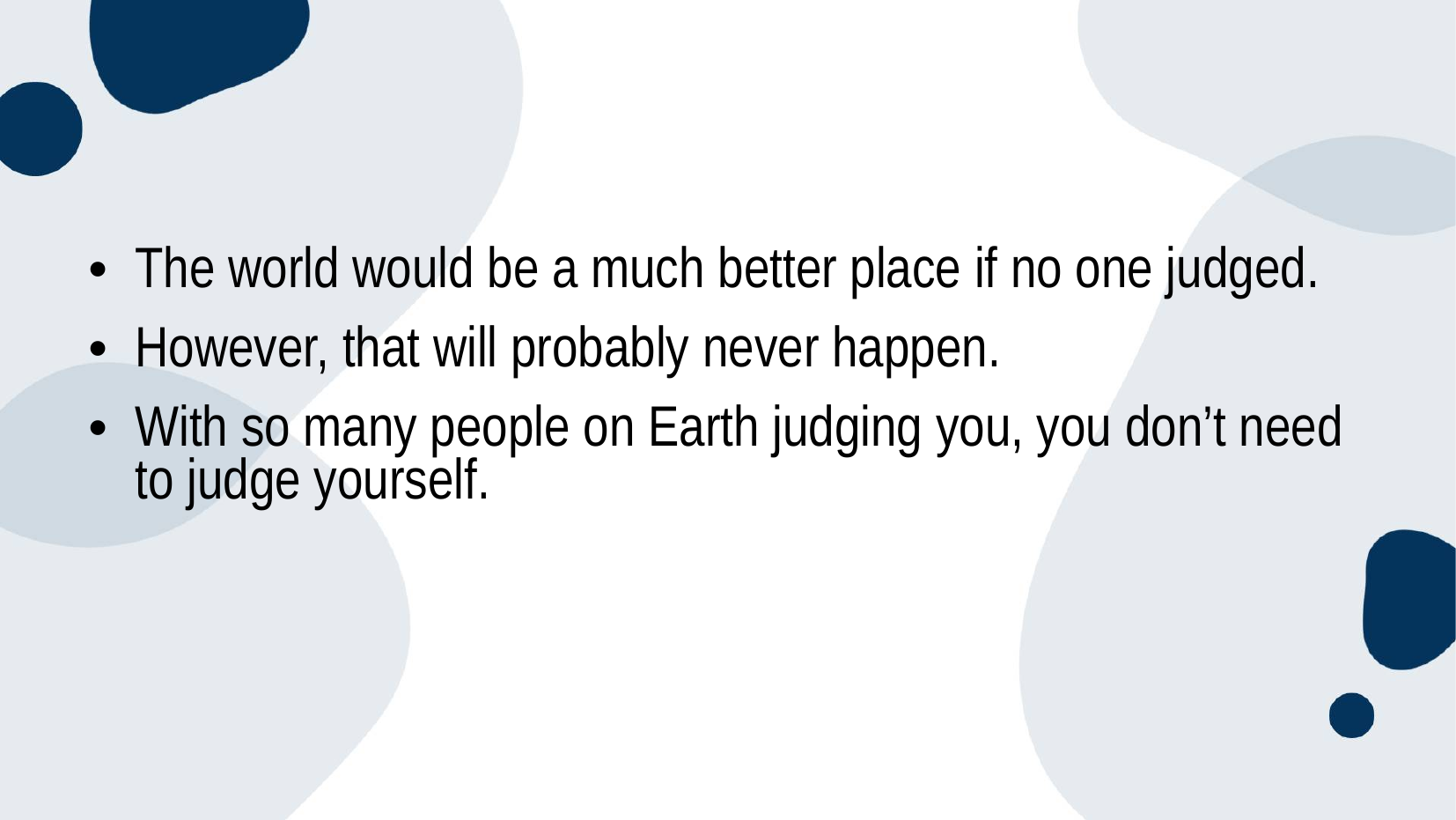

The world would be a much better place if no one judged.
However, that will probably never happen.
With so many people on Earth judging you, you don’t need to judge yourself.